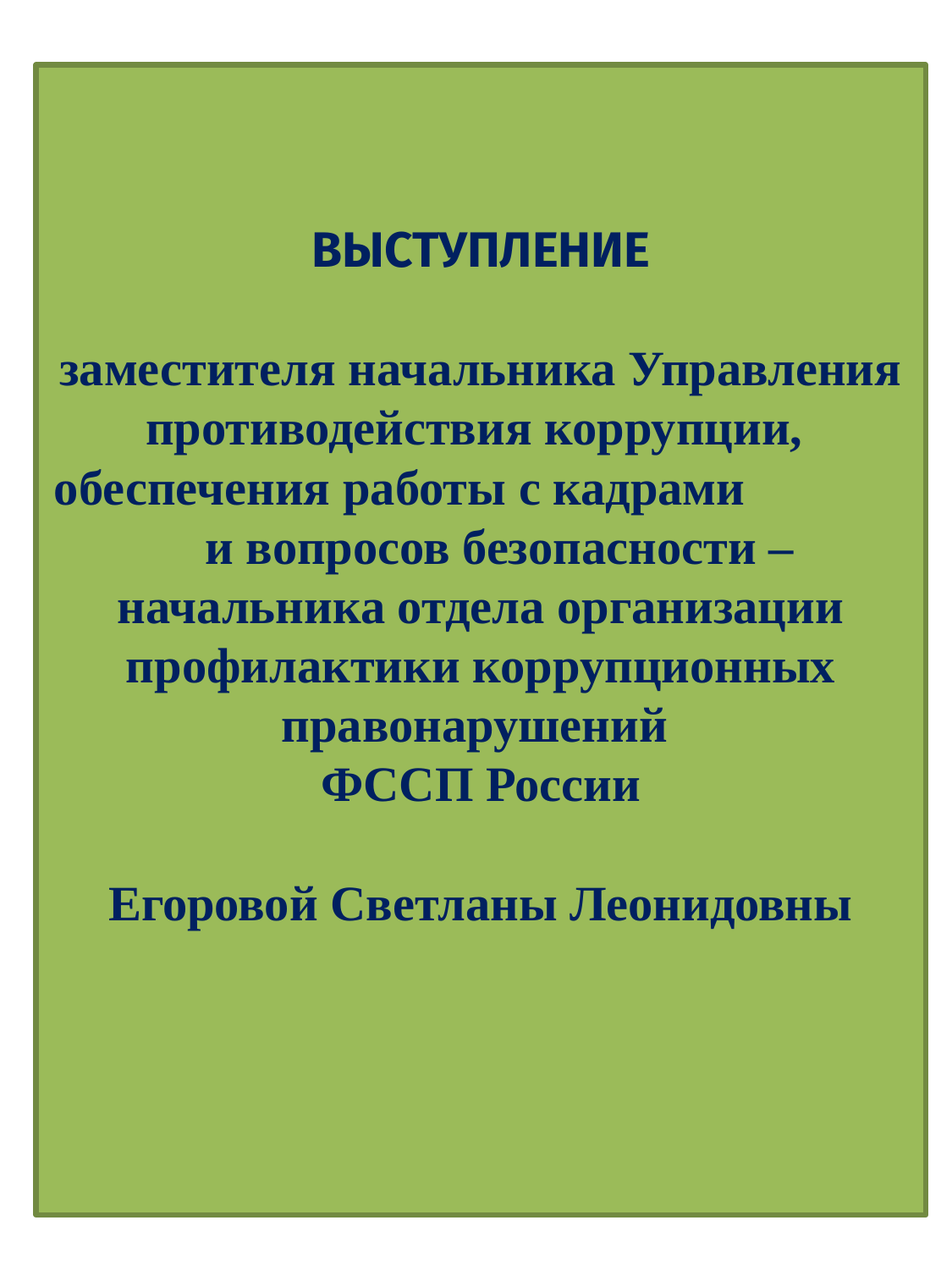

# ВЫСТУПЛЕНИЕ заместителя начальника Управления противодействия коррупции, обеспечения работы с кадрами                  и вопросов безопасности – начальника отдела организации профилактики коррупционных правонарушений ФССП России Егоровой Светланы Леонидовны